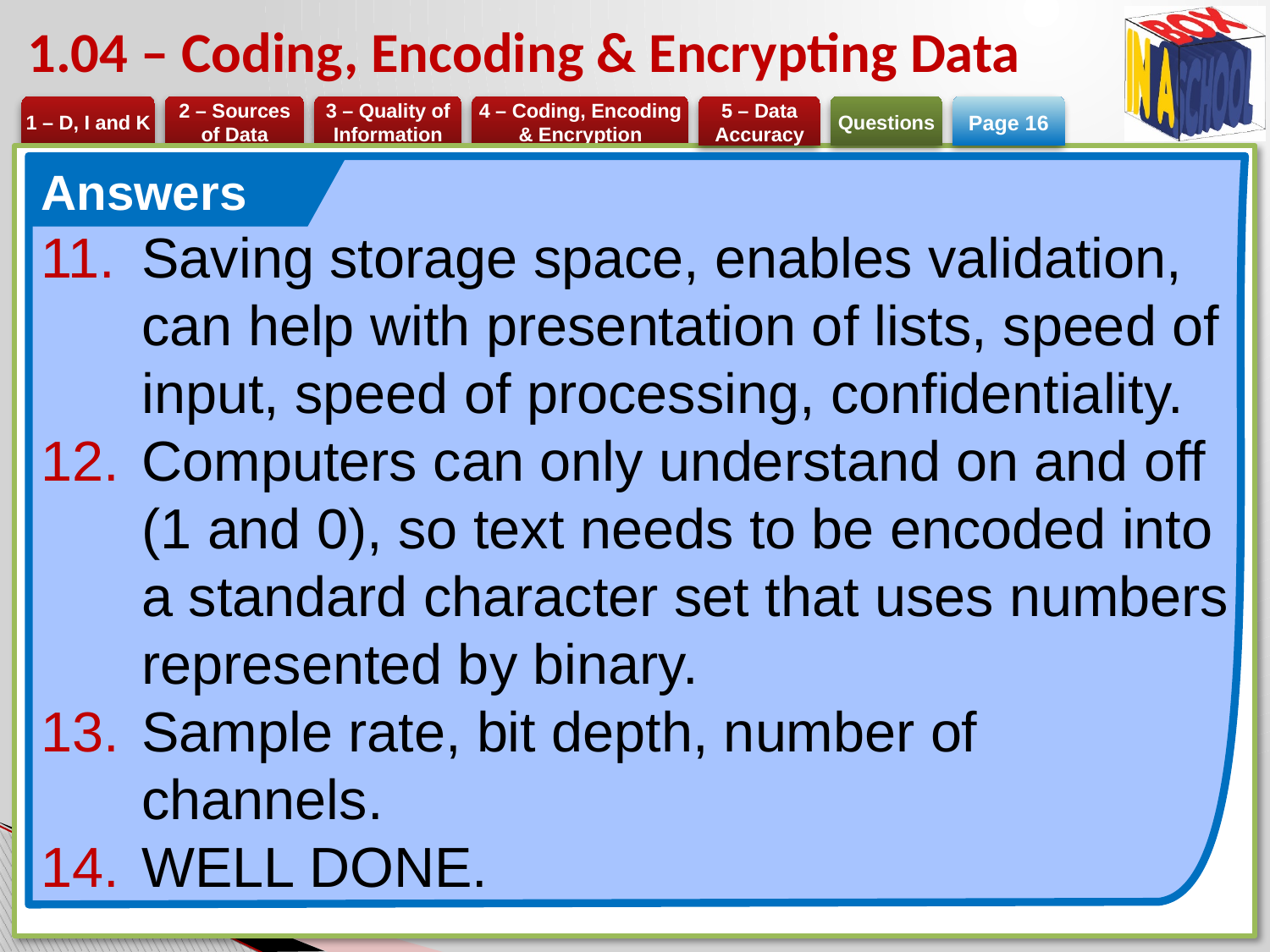

# 1.04 – Coding, Encoding & Encrypting Data
Page 16
Answers

Saving storage space, enables validation, can help with presentation of lists, speed of input, speed of processing, confidentiality.
Computers can only understand on and off (1 and 0), so text needs to be encoded into a standard character set that uses numbers represented by binary.
Sample rate, bit depth, number of channels.
WELL DONE.